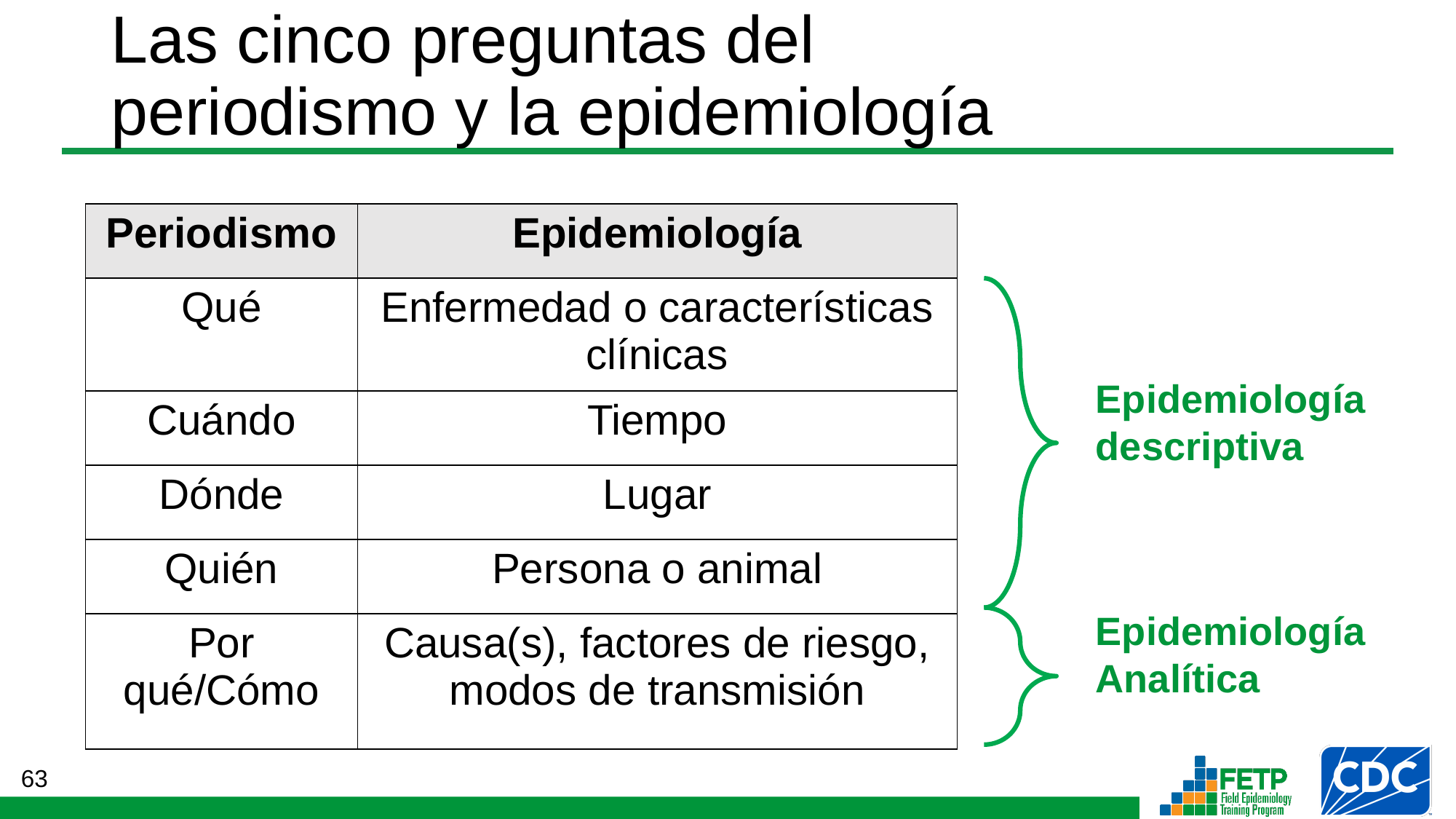

Las cinco preguntas del periodismo y la epidemiología
| Periodismo | Epidemiología |
| --- | --- |
| Qué | Enfermedad o características clínicas |
| Cuándo | Tiempo |
| Dónde | Lugar |
| Quién | Persona o animal |
| Por qué/Cómo | Causa(s), factores de riesgo, modos de transmisión |

Epidemiología descriptiva
Epidemiología Analítica